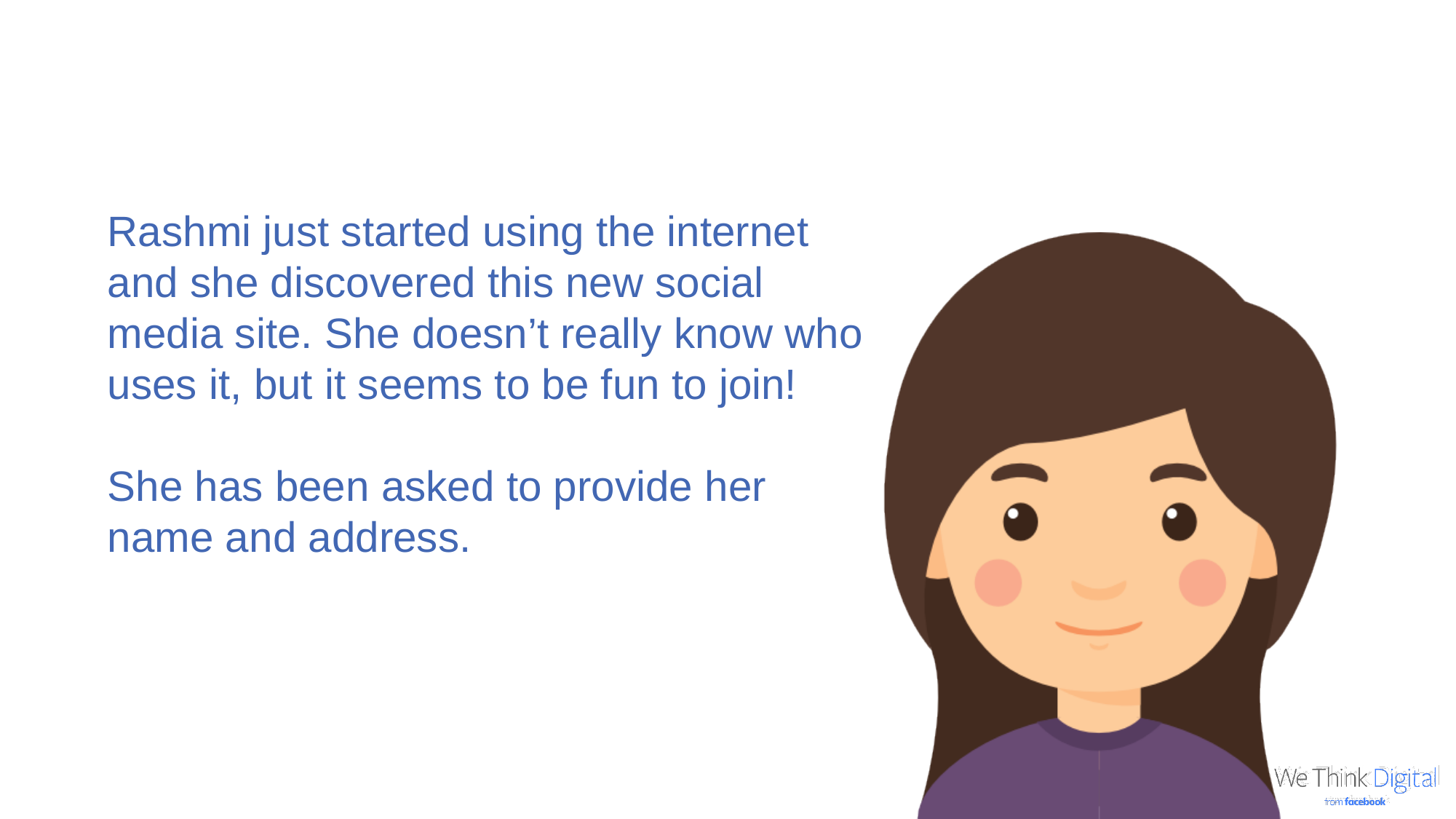

Rashmi just started using the internet and she discovered this new social media site. She doesn’t really know who uses it, but it seems to be fun to join!
She has been asked to provide her name and address.